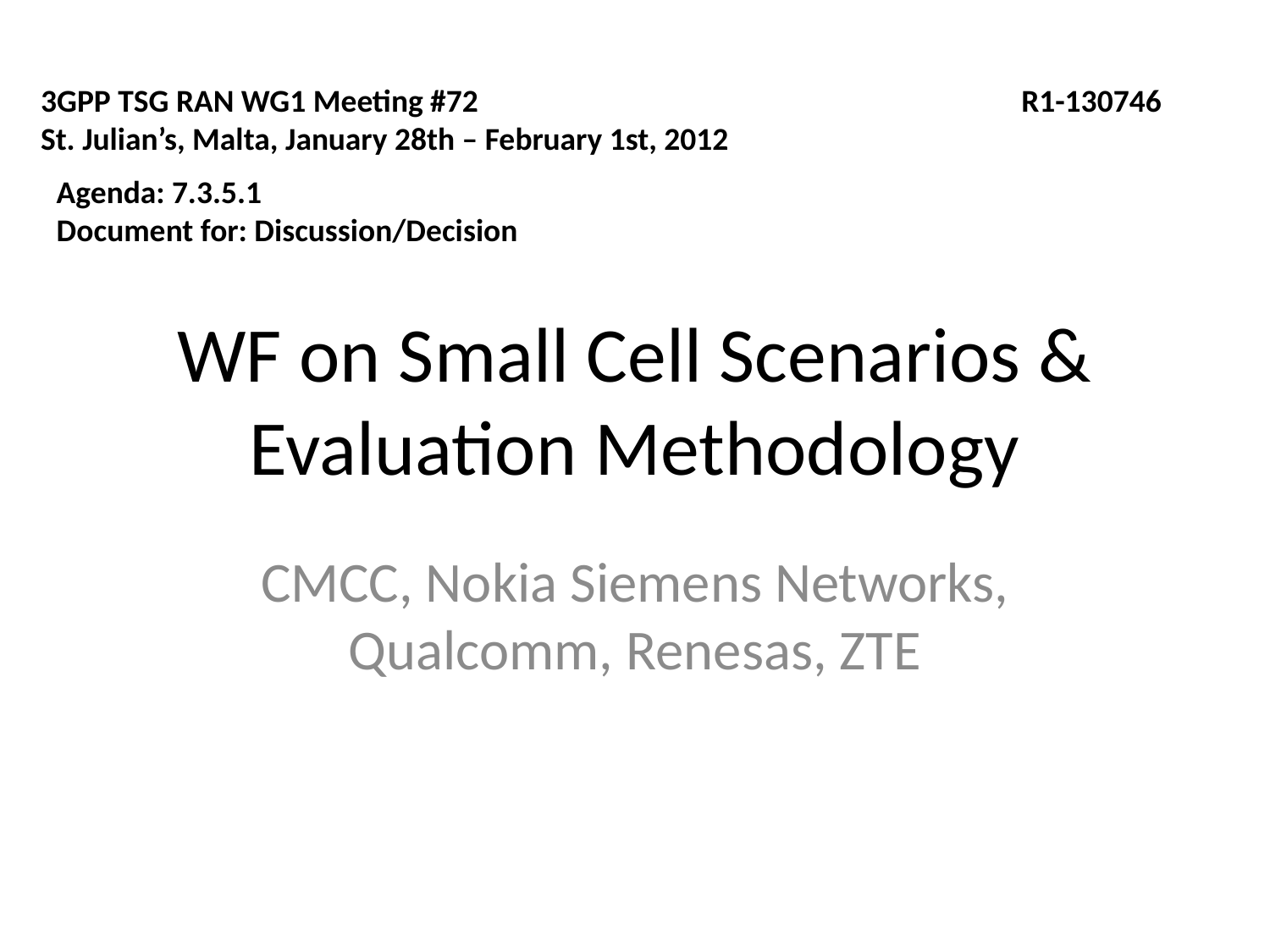

3GPP TSG RAN WG1 Meeting #72
St. Julian’s, Malta, January 28th – February 1st, 2012
R1-130746
Agenda: 7.3.5.1
Document for: Discussion/Decision
# WF on Small Cell Scenarios & Evaluation Methodology
CMCC, Nokia Siemens Networks, Qualcomm, Renesas, ZTE